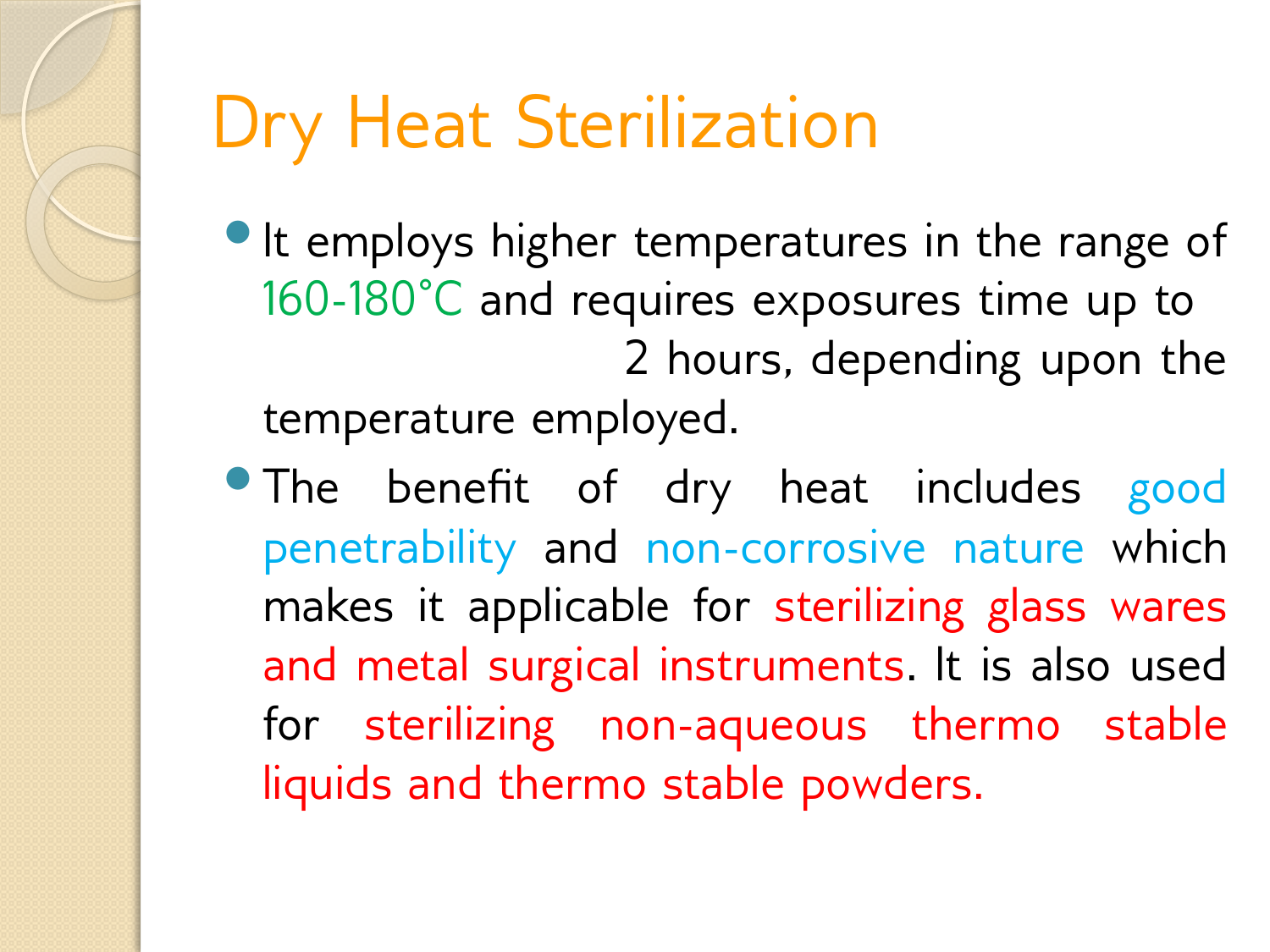

# Dry Heat Sterilization
It employs higher temperatures in the range of 160-180˚C and requires exposures time up to                        2 hours, depending upon the temperature employed.
The benefit of dry heat includes good penetrability and non-corrosive nature which makes it applicable for sterilizing glass wares and metal surgical instruments. It is also used for sterilizing non-aqueous thermo stable liquids and thermo stable powders.